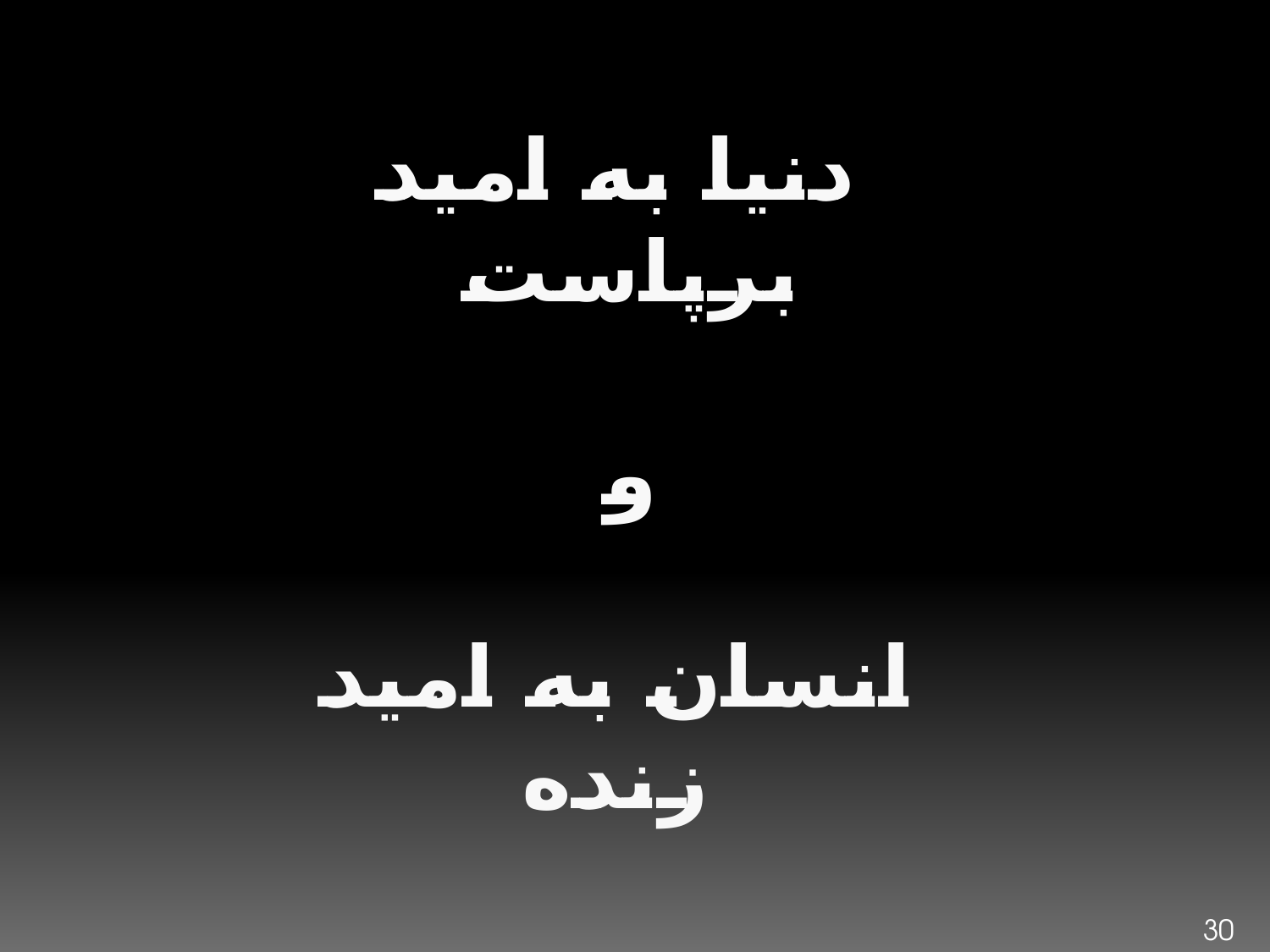

دنيا به اميد برپاست

و

انسان به اميد زنده

(زنده‏یاد علي اكبر دهخدا)
30